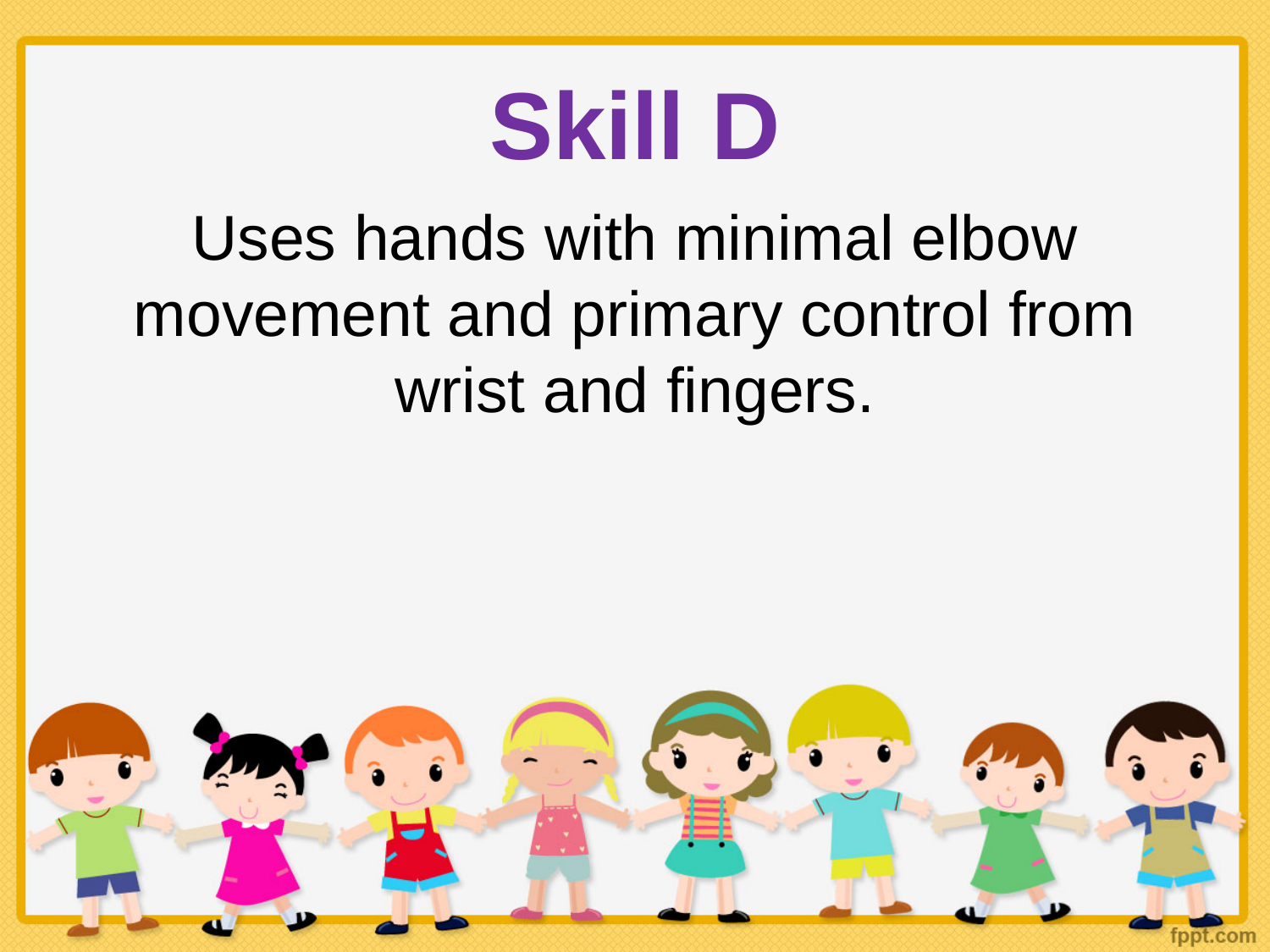

# Skill D
Uses hands with minimal elbow movement and primary control from wrist and fingers.